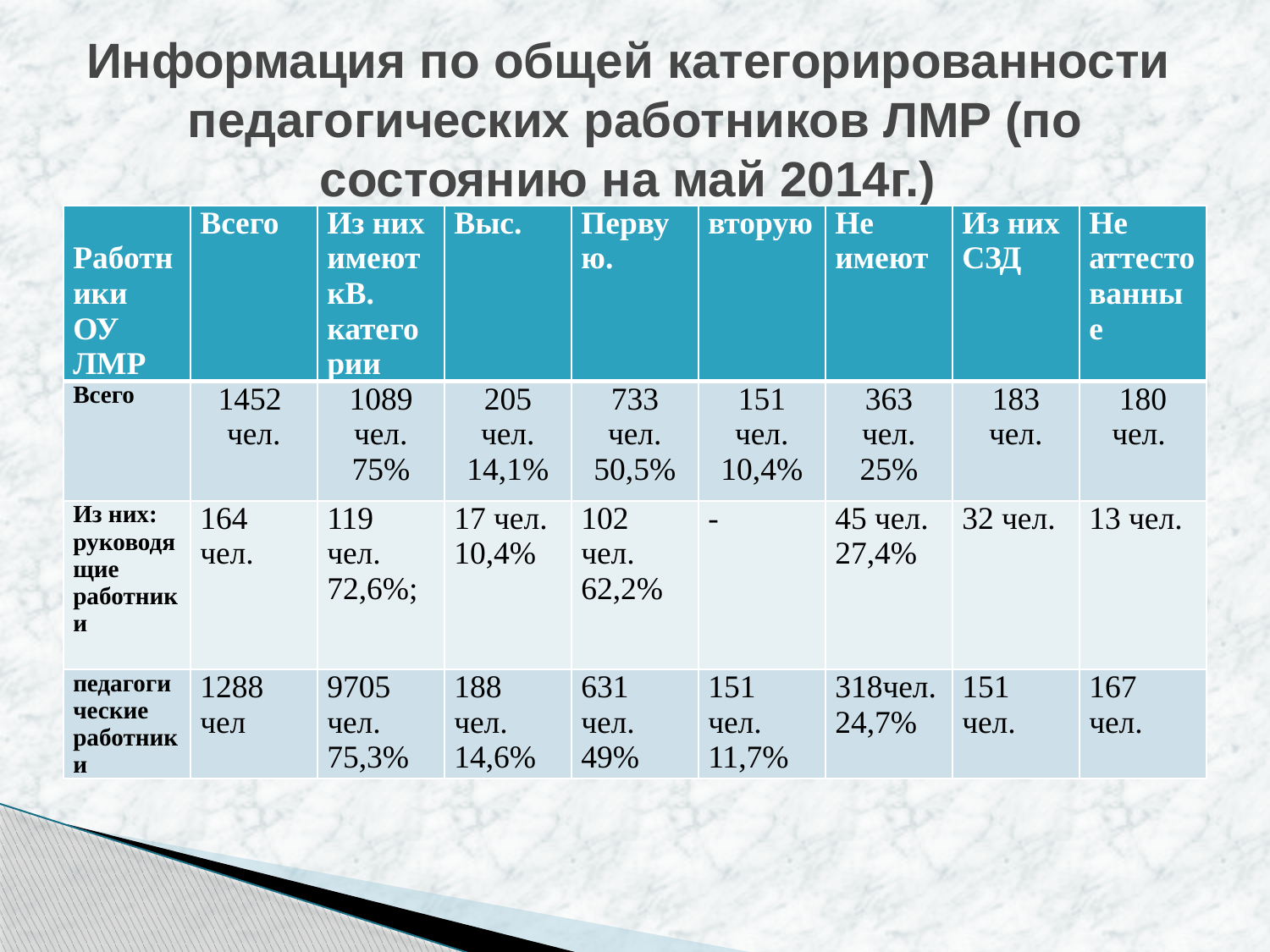

# Информация по общей категорированности  педагогических работников ЛМР (по состоянию на май 2014г.)
| Работники ОУ ЛМР | Всего | Из них имеют кВ. категории | Выс. | Первую. | вторую | Не имеют | Из них СЗД | Не аттестованные |
| --- | --- | --- | --- | --- | --- | --- | --- | --- |
| Всего | 1452 чел. | 1089 чел. 75% | 205 чел. 14,1% | 733 чел. 50,5% | 151 чел. 10,4% | 363 чел. 25% | 183 чел. | 180 чел. |
| Из них: руководящие работники | 164 чел. | 119 чел. 72,6%; | 17 чел. 10,4% | 102 чел. 62,2% | - | 45 чел. 27,4% | 32 чел. | 13 чел. |
| педагогические работники | 1288 чел | 9705 чел. 75,3% | 188 чел. 14,6% | 631 чел. 49% | 151 чел. 11,7% | 318чел. 24,7% | 151 чел. | 167 чел. |